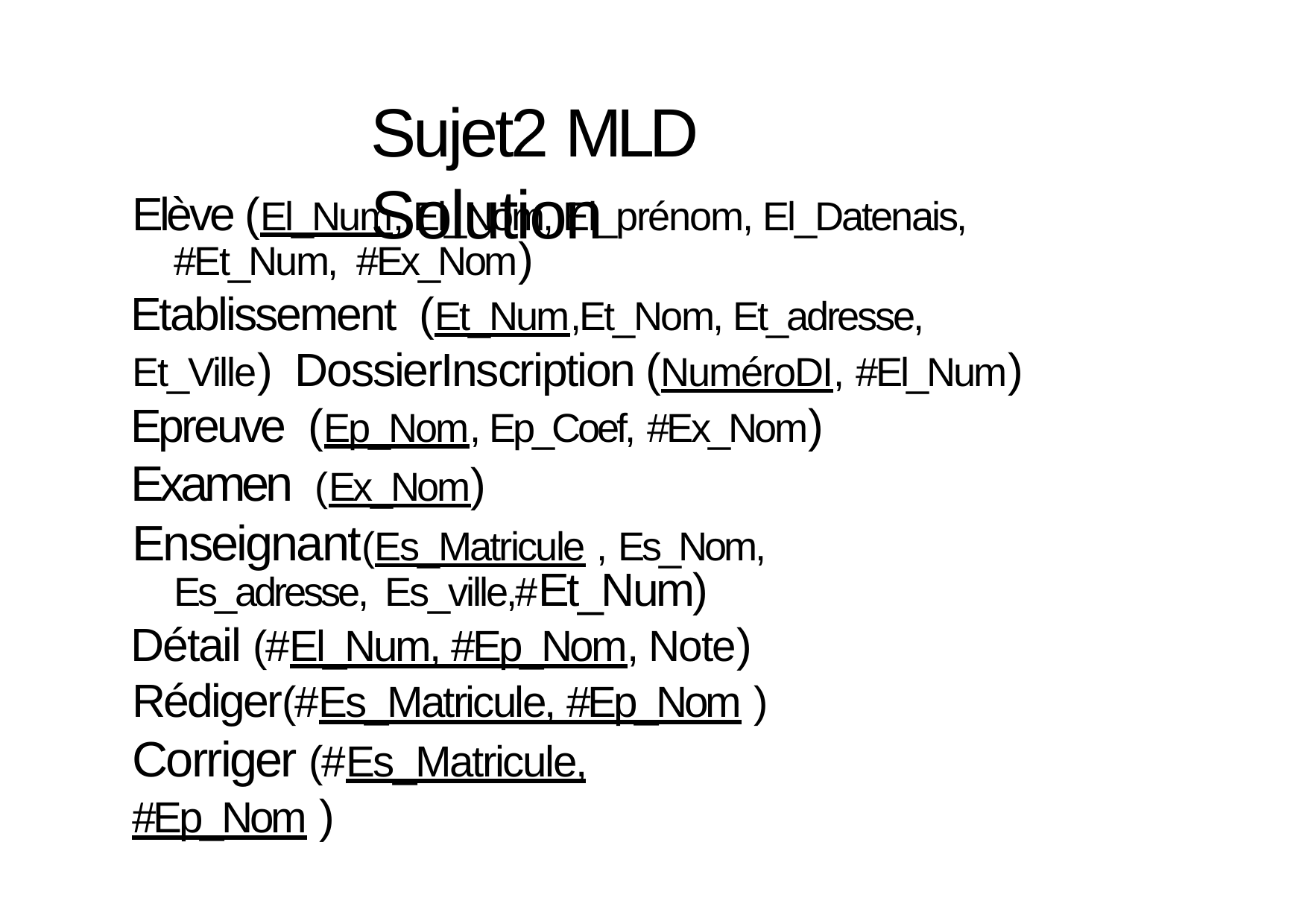

# Sujet2 MLD Solution
Elève (El_Num, El_Nom, El_prénom, El_Datenais, #Et_Num,  #Ex_Nom)
Etablissement	(Et_Num,Et_Nom, Et_adresse, Et_Ville)  DossierInscription (NuméroDI, #El_Num)
Epreuve	(Ep_Nom, Ep_Coef, #Ex_Nom)
Examen	(Ex_Nom)
Enseignant(Es_Matricule , Es_Nom, Es_adresse,  Es_ville,#Et_Num)
Détail (#El_Num, #Ep_Nom, Note)  Rédiger(#Es_Matricule, #Ep_Nom )  Corriger (#Es_Matricule, #Ep_Nom )